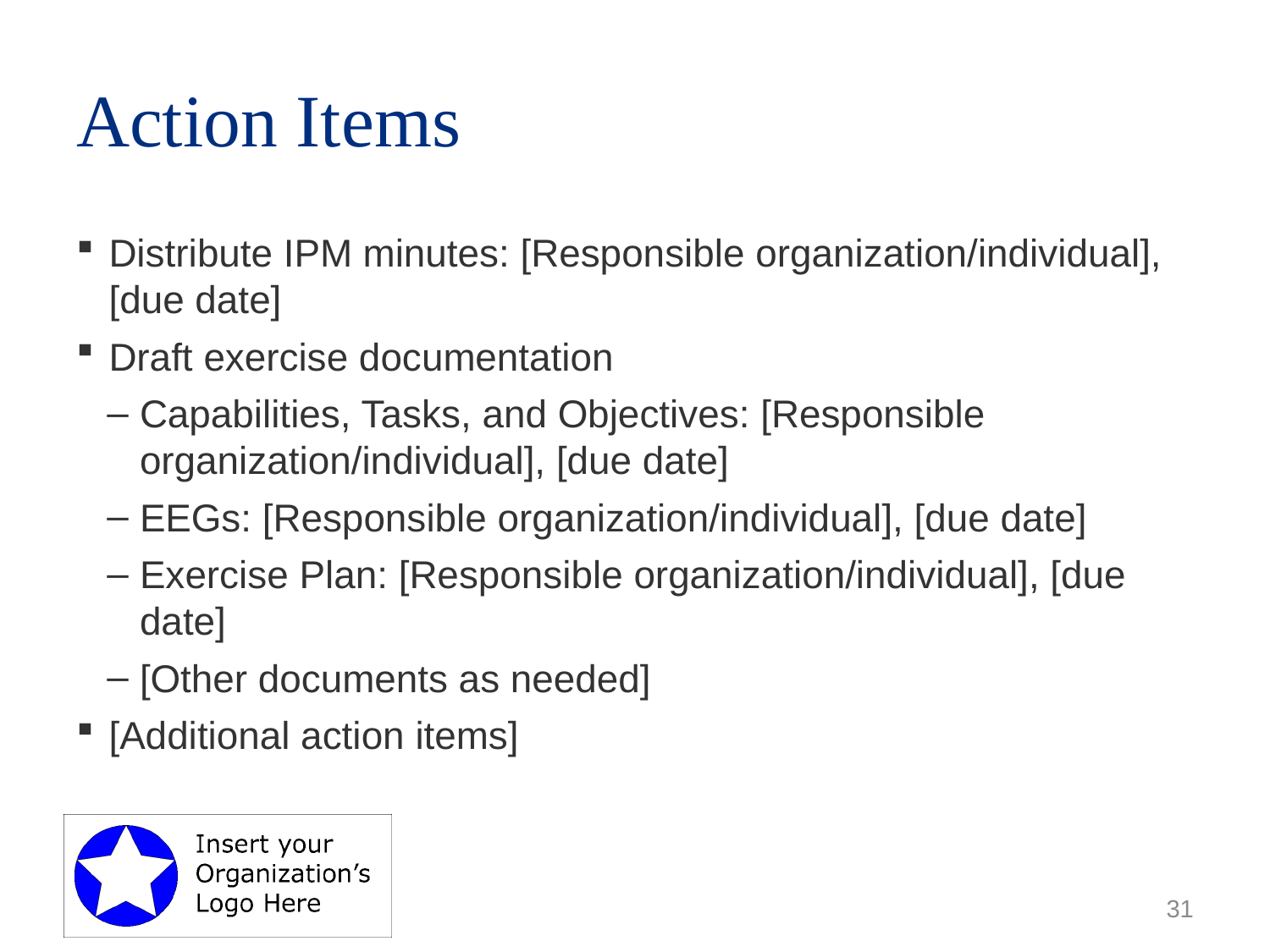

# Action Items
Distribute IPM minutes: [Responsible organization/individual], [due date]
Draft exercise documentation
Capabilities, Tasks, and Objectives: [Responsible organization/individual], [due date]
EEGs: [Responsible organization/individual], [due date]
Exercise Plan: [Responsible organization/individual], [due date]
[Other documents as needed]
[Additional action items]
31